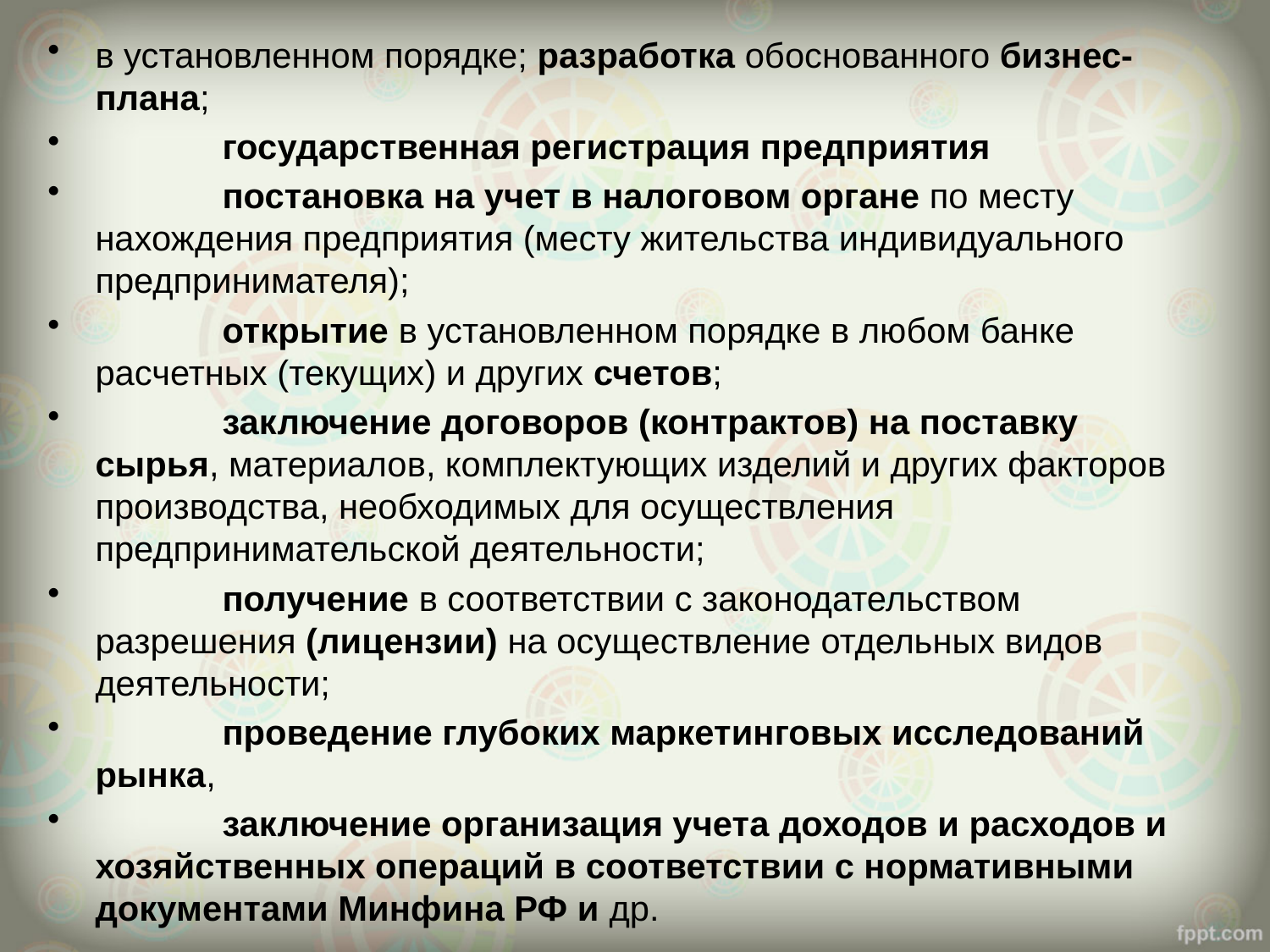

в установленном порядке; разработка обоснованного бизнес-плана;
	государственная регистрация предприятия
	постановка на учет в налоговом органе по месту нахождения предприятия (месту жительства индивидуального предпринимателя);
	открытие в установленном порядке в любом банке расчетных (текущих) и других счетов;
	заключение договоров (контрактов) на поставку сырья, материалов, комплектующих изделий и других факторов производства, необходимых для осуществления предпринимательской деятельности;
	получение в соответствии с законодательством разрешения (лицензии) на осуществление отдельных видов деятельности;
	проведение глубоких маркетинговых исследований рынка,
	заключение организация учета доходов и расходов и хозяйственных операций в соответствии с нормативными документами Минфина РФ и др.